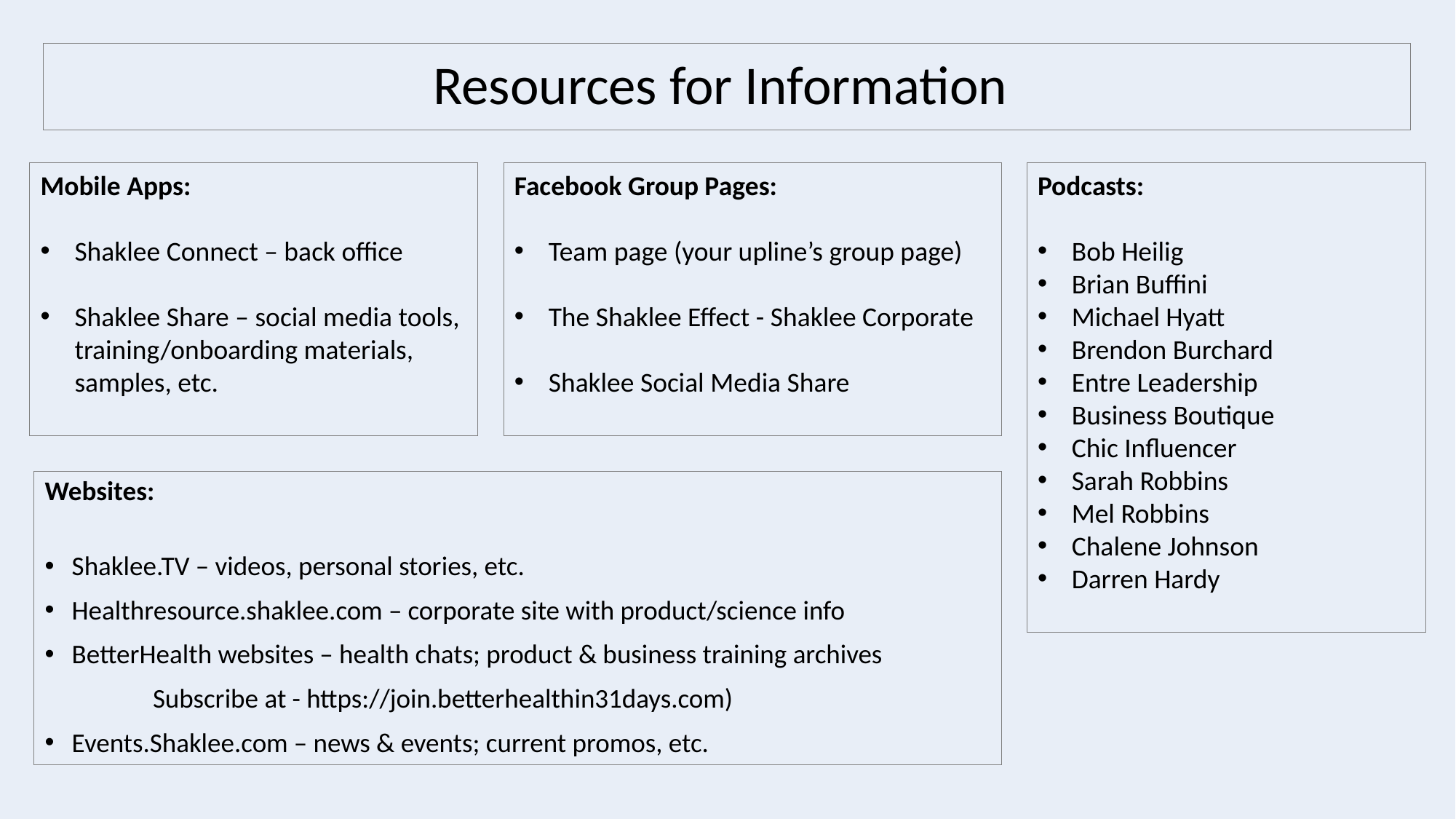

# Resources for Information
Mobile Apps:

Shaklee Connect – back office

Shaklee Share – social media tools, training/onboarding materials, samples, etc.

Facebook Group Pages:

Team page (your upline’s group page)

The Shaklee Effect - Shaklee Corporate

Shaklee Social Media Share

Podcasts:

Bob Heilig
Brian Buffini
Michael Hyatt
Brendon Burchard
Entre Leadership
Business Boutique
Chic Influencer
Sarah Robbins
Mel Robbins
Chalene Johnson
Darren Hardy

Websites:

Shaklee.TV – videos, personal stories, etc.
Healthresource.shaklee.com – corporate site with product/science info
BetterHealth websites – health chats; product & business training archives
	Subscribe at - https://join.betterhealthin31days.com)
Events.Shaklee.com – news & events; current promos, etc.